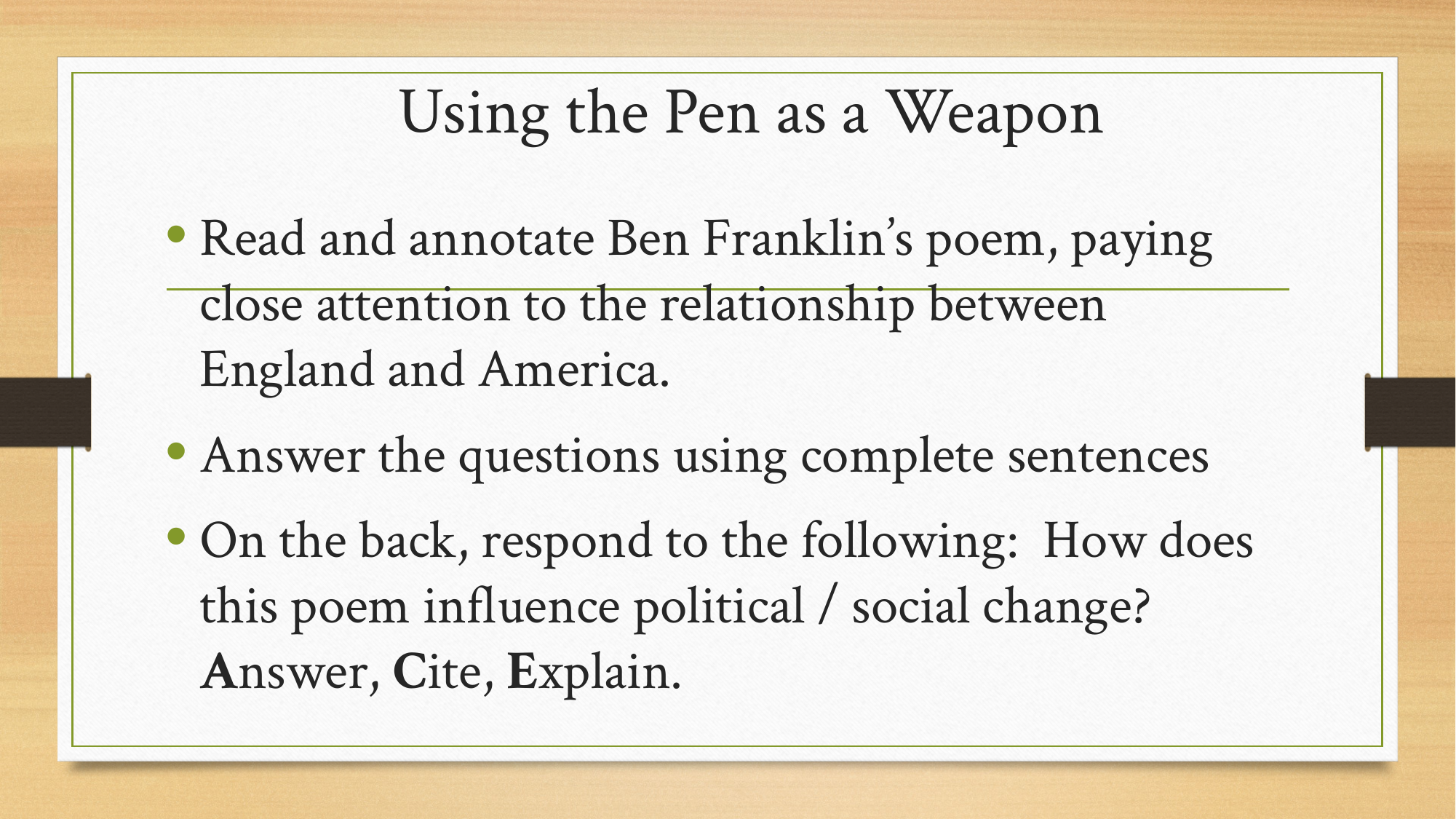

# Using the Pen as a Weapon
Read and annotate Ben Franklin’s poem, paying close attention to the relationship between England and America.
Answer the questions using complete sentences
On the back, respond to the following:  How does this poem influence political / social change?  Answer, Cite, Explain.